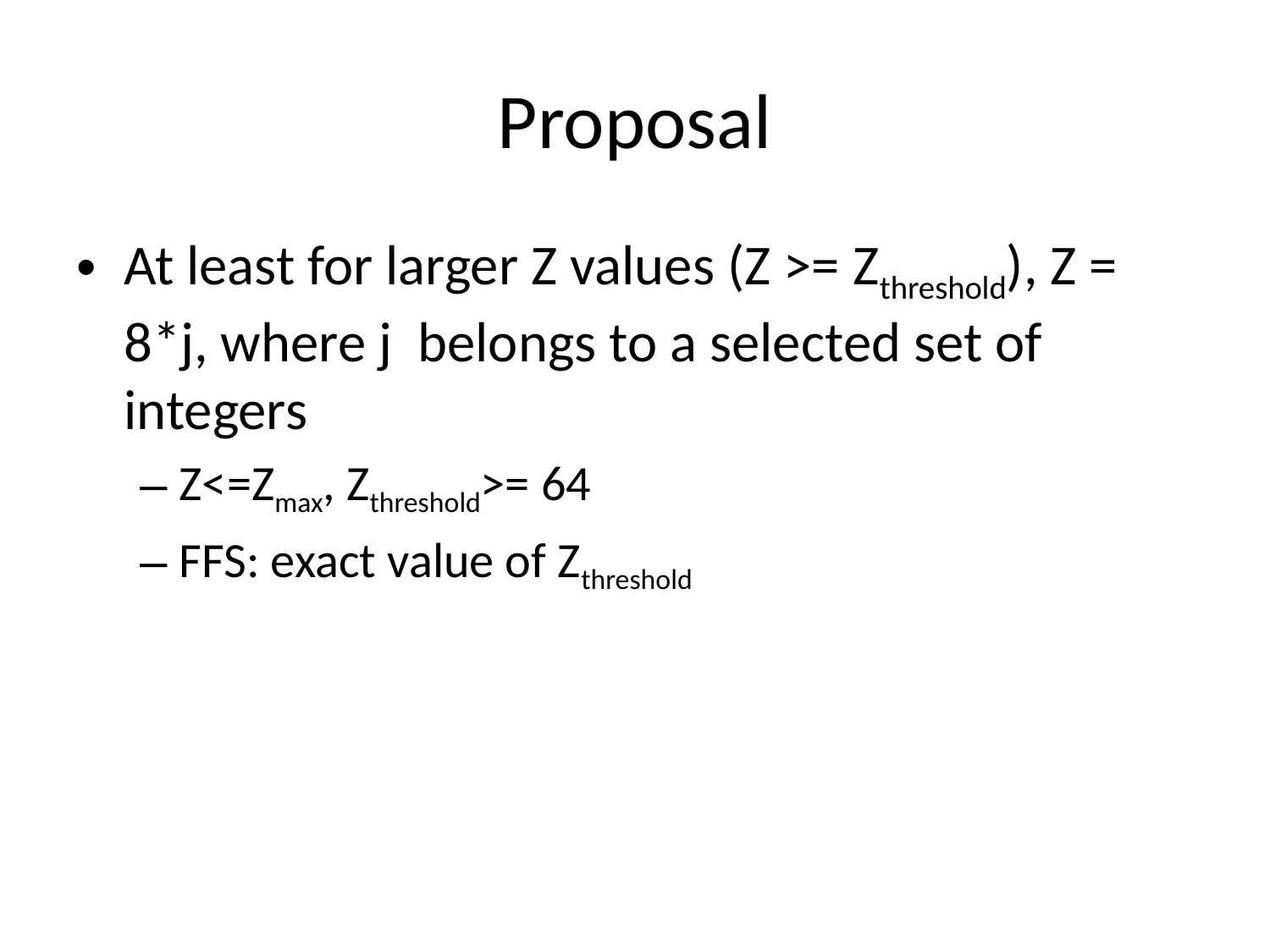

# Proposal
At least for larger Z values (Z >= Zthreshold), Z = 8*j, where j  belongs to a selected set of integers
Z<=Zmax, Zthreshold>= 64
FFS: exact value of Zthreshold